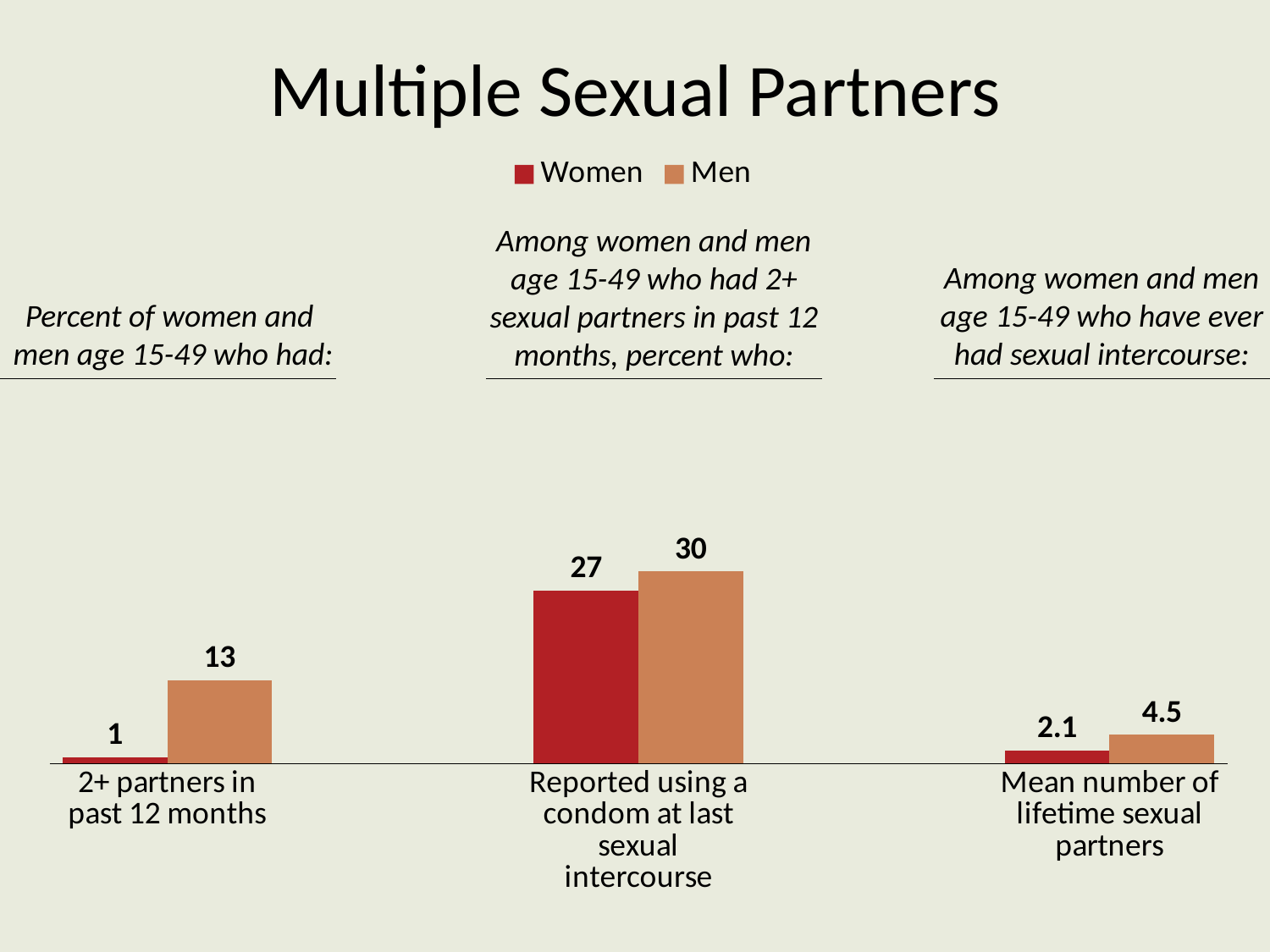

# Multiple Sexual Partners

### Chart

| Category | Women | Men |
|---|---|---|
| 2+ partners in past 12 months | 1.0 | 13.0 |
|  | None | None |
| Reported using a condom at last sexual intercourse | 27.0 | 30.0 |
|  | None | None |
| Mean number of lifetime sexual partners | 2.1 | 4.5 |
Among women and men age 15-49 who had 2+ sexual partners in past 12 months, percent who:
Among women and men age 15-49 who have ever had sexual intercourse:
Percent of women and
men age 15-49 who had: